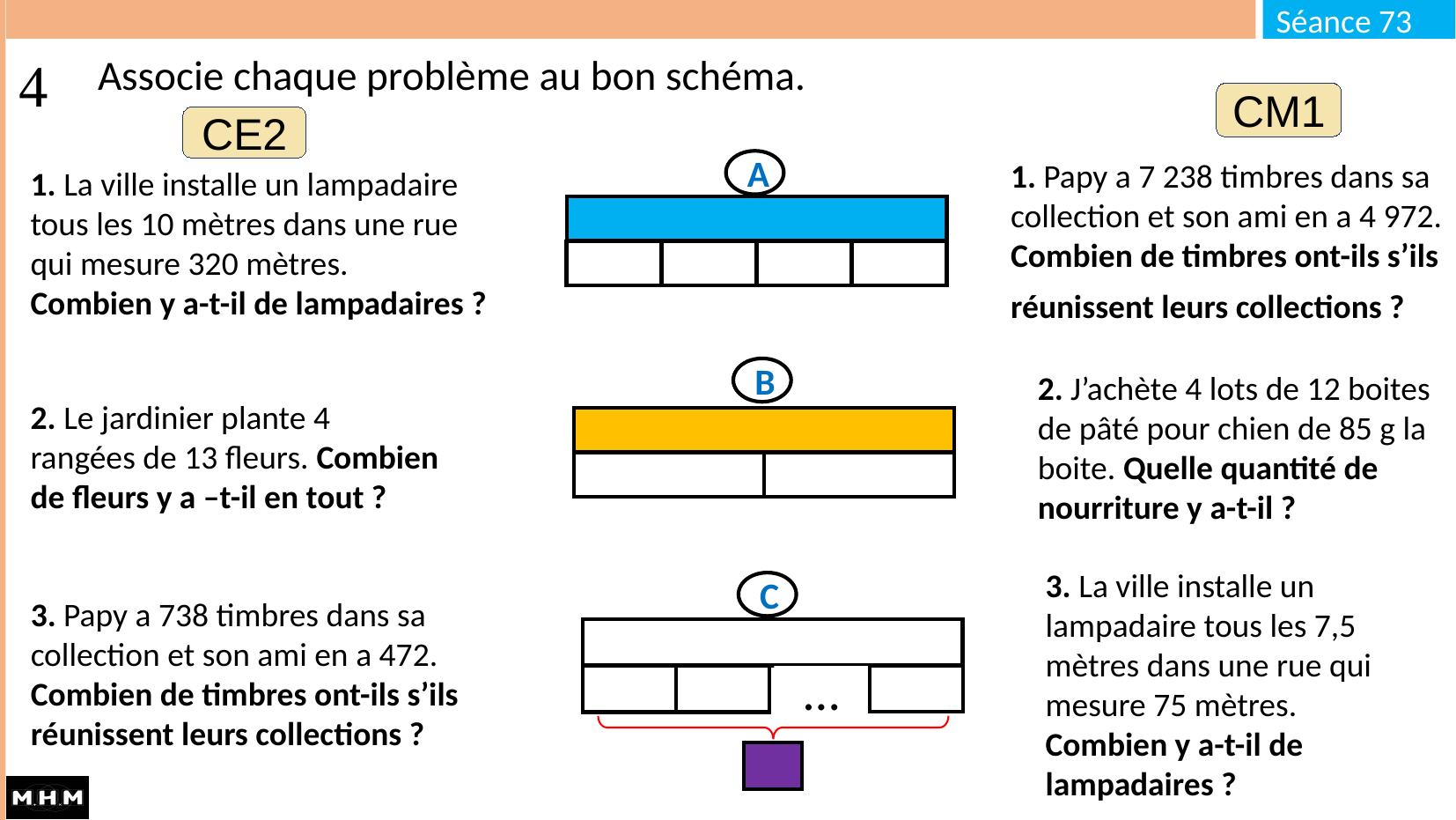

# Associe chaque problème au bon schéma.
CM1
CE2
1. Papy a 7 238 timbres dans sa collection et son ami en a 4 972. Combien de timbres ont-ils s’ils réunissent leurs collections ?
A
1. La ville installe un lampadaire tous les 10 mètres dans une rue qui mesure 320 mètres.
Combien y a-t-il de lampadaires ?

B
2. J’achète 4 lots de 12 boites de pâté pour chien de 85 g la boite. Quelle quantité de nourriture y a-t-il ?
2. Le jardinier plante 4 rangées de 13 fleurs. Combien de fleurs y a –t-il en tout ?

3. La ville installe un lampadaire tous les 7,5 mètres dans une rue qui mesure 75 mètres.
Combien y a-t-il de lampadaires ?
C
3. Papy a 738 timbres dans sa collection et son ami en a 472. Combien de timbres ont-ils s’ils réunissent leurs collections ?

…